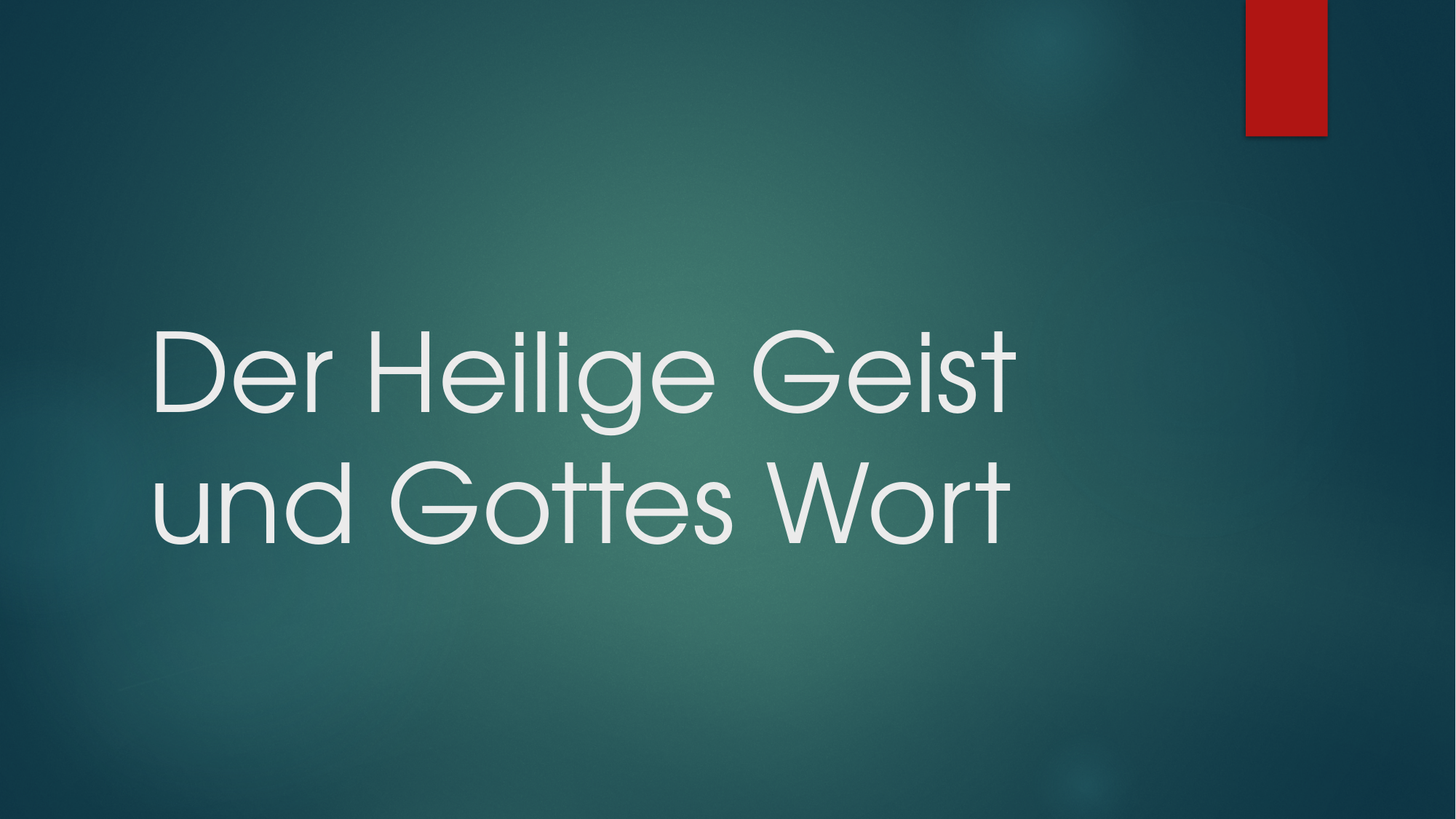

# Der Heilige Geist und Gottes Wort